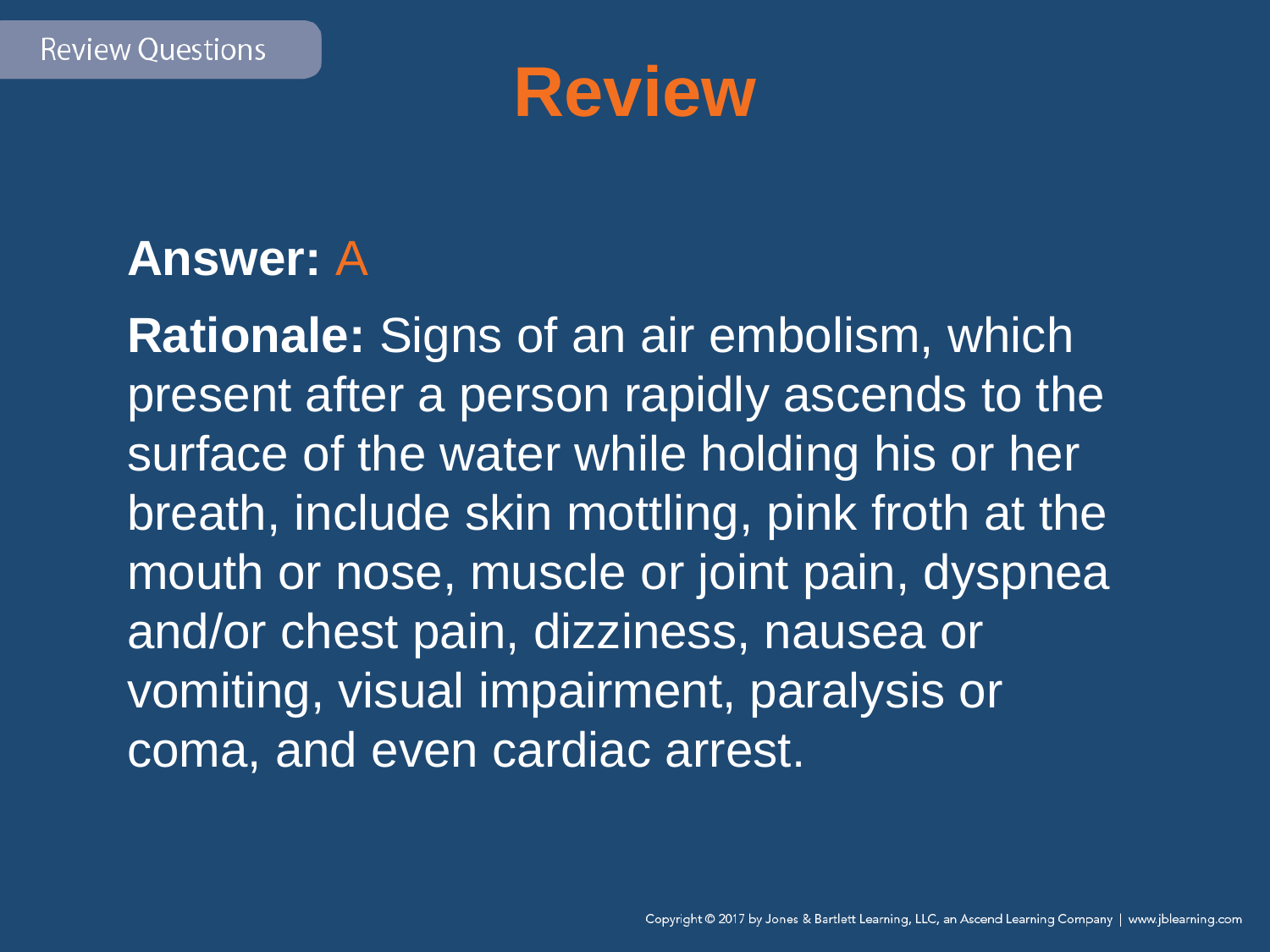

# Review
Answer: A
Rationale: Signs of an air embolism, which present after a person rapidly ascends to the surface of the water while holding his or her breath, include skin mottling, pink froth at the mouth or nose, muscle or joint pain, dyspnea and/or chest pain, dizziness, nausea or vomiting, visual impairment, paralysis or coma, and even cardiac arrest.